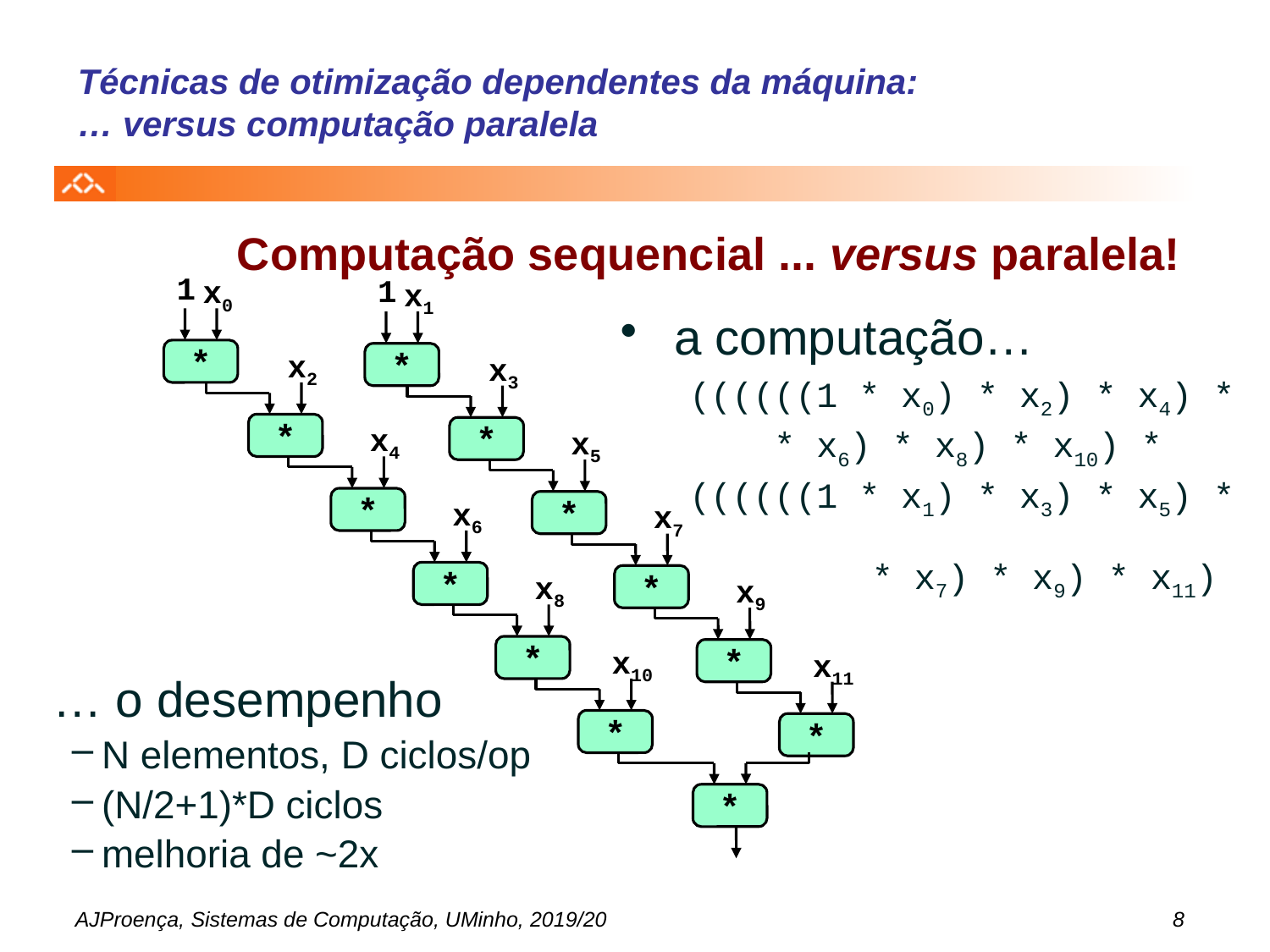

# Técnicas de otimização dependentes da máquina: … versus computação paralela
Computação sequencial ... versus paralela!
1
x0

*
x2

*
x4

*
x6

*
x8

*
x10

*

1
x1

*
x3

*
x5

*
x7

*
x9

*
x11

*
a computação…
((((((1 * x0) * x2) * x4) *
    * x6) * x8) * x10) *
((((((1 * x1) * x3) * x5) *                               	 * x7) * x9) * x11)
… o desempenho
N elementos, D ciclos/op
(N/2+1)*D ciclos
melhoria de ~2x

*